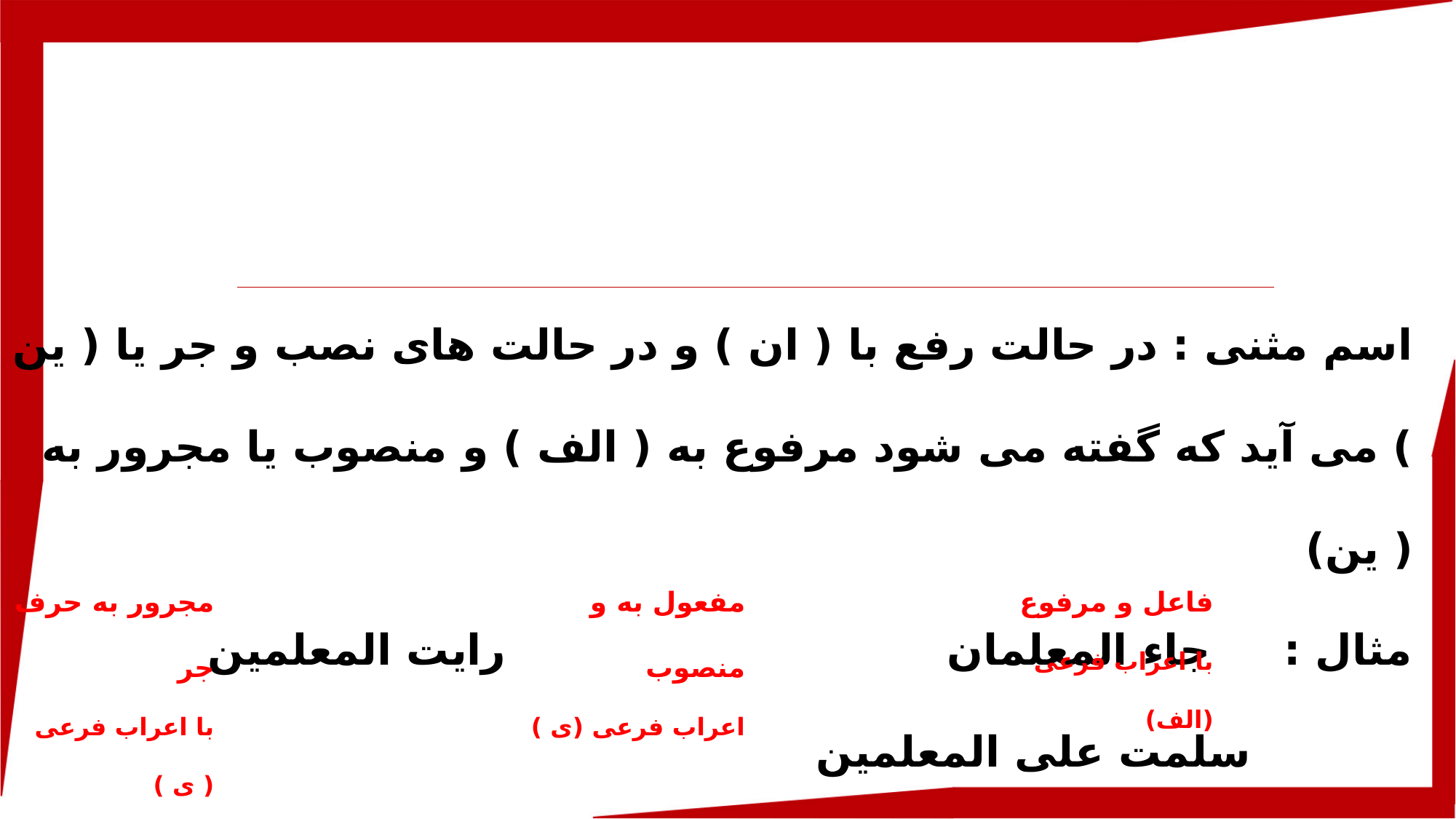

اسم مثنی : در حالت رفع با ( ان ) و در حالت های نصب و جر یا ( ین ) می آید که گفته می شود مرفوع به ( الف ) و منصوب یا مجرور به ( ین)
مثال :     جاء المعلمان                              رایت المعلمین                         سلمت علی المعلمین

مجرور به حرف جر
با اعراب فرعی ( ی )

مفعول به و منصوب
اعراب فرعی (ی )
فاعل و مرفوع
با اعراب فرعی (الف)